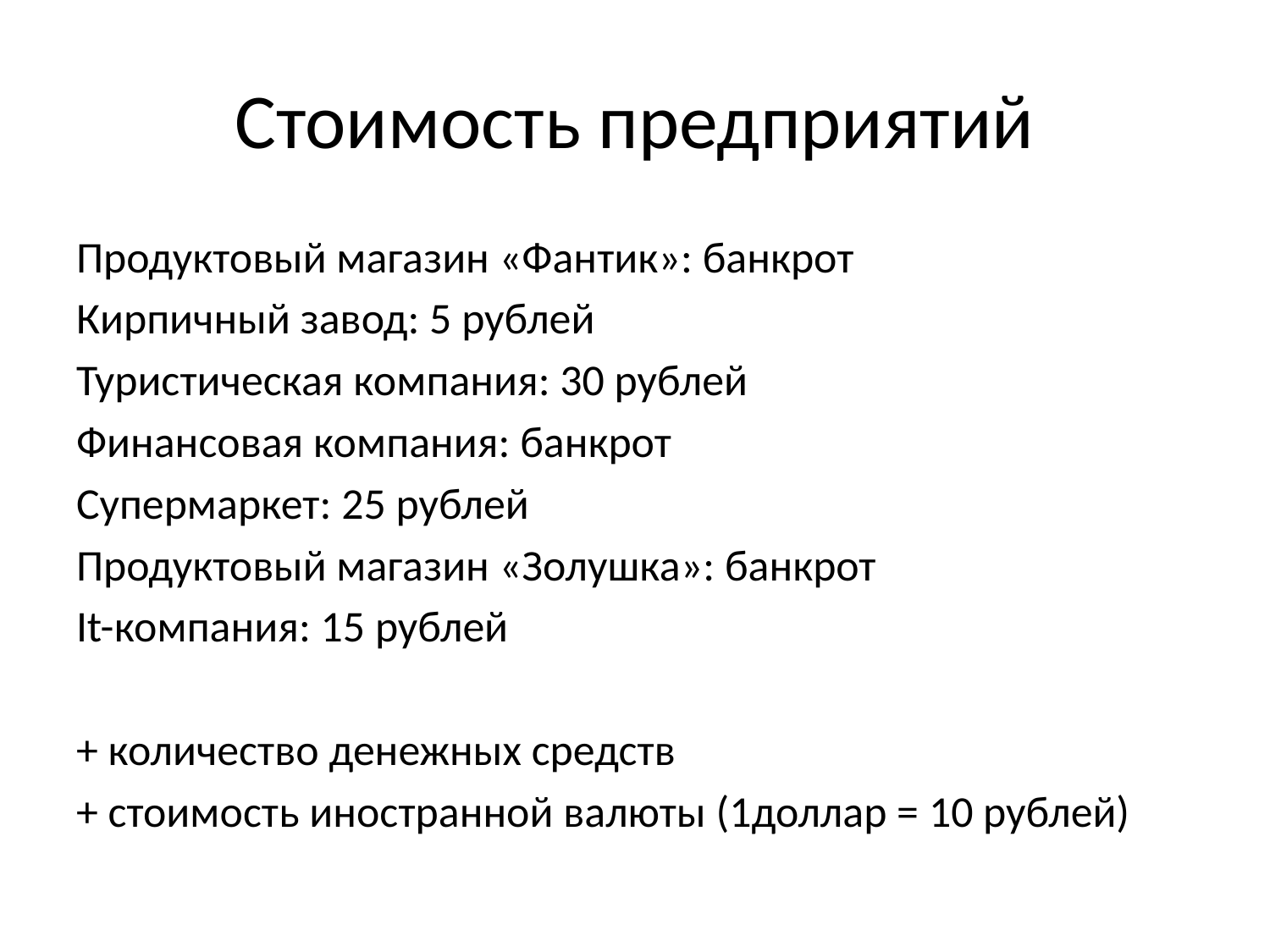

# Стоимость предприятий
Продуктовый магазин «Фантик»: банкрот
Кирпичный завод: 5 рублей
Туристическая компания: 30 рублей
Финансовая компания: банкрот
Супермаркет: 25 рублей
Продуктовый магазин «Золушка»: банкрот
It-компания: 15 рублей

+ количество денежных средств
+ стоимость иностранной валюты (1доллар = 10 рублей)